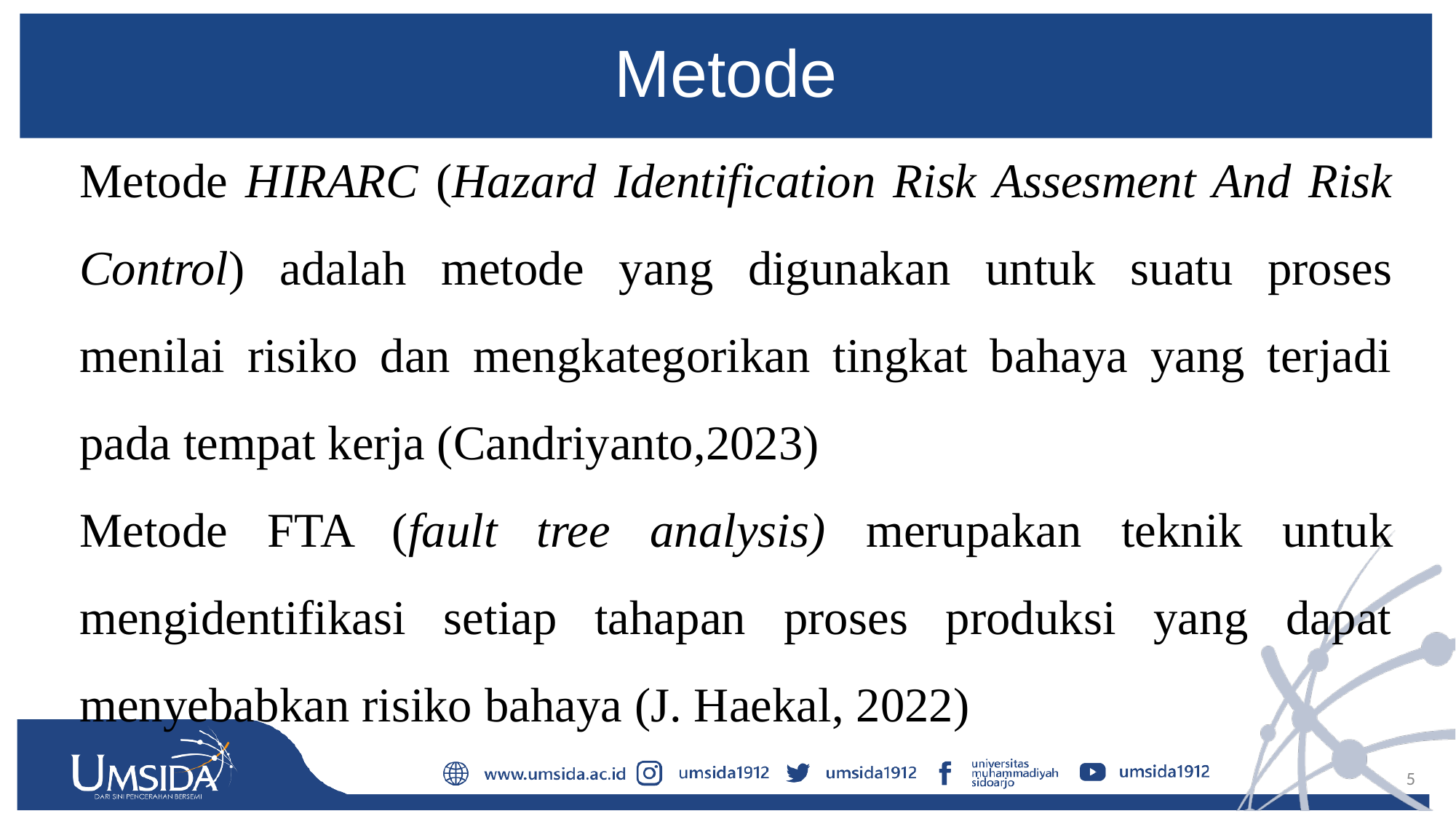

# Metode
Metode HIRARC (Hazard Identification Risk Assesment And Risk Control) adalah metode yang digunakan untuk suatu proses menilai risiko dan mengkategorikan tingkat bahaya yang terjadi pada tempat kerja (Candriyanto,2023)
Metode FTA (fault tree analysis) merupakan teknik untuk mengidentifikasi setiap tahapan proses produksi yang dapat menyebabkan risiko bahaya (J. Haekal, 2022)